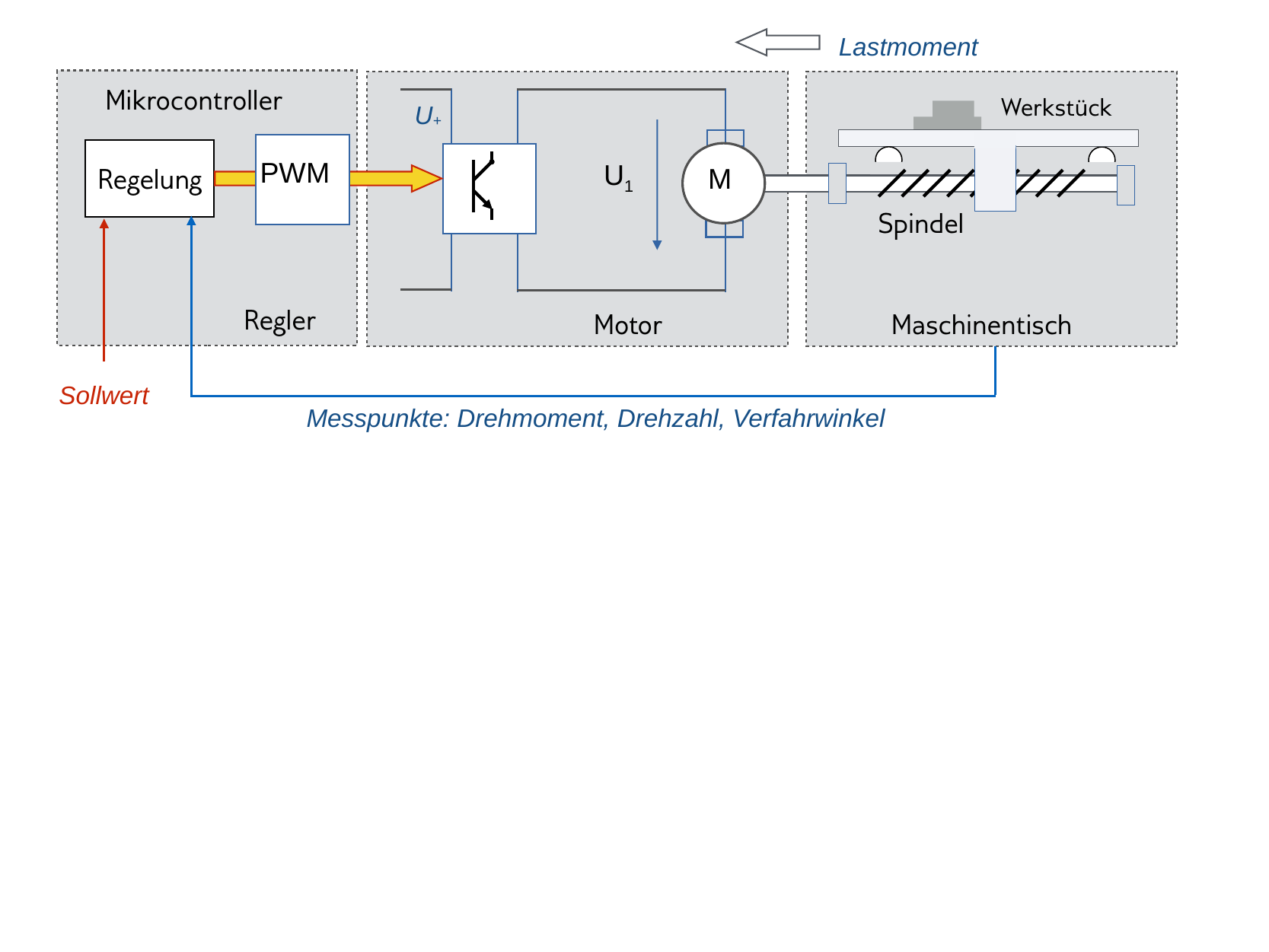

Lastmoment

Mikrocontroller

Werkstück

U+

Regelung

PWM
U1
M

Spindel

Regler
Motor
Maschinentisch

Sollwert

Messpunkte: Drehmoment, Drehzahl, Verfahrwinkel